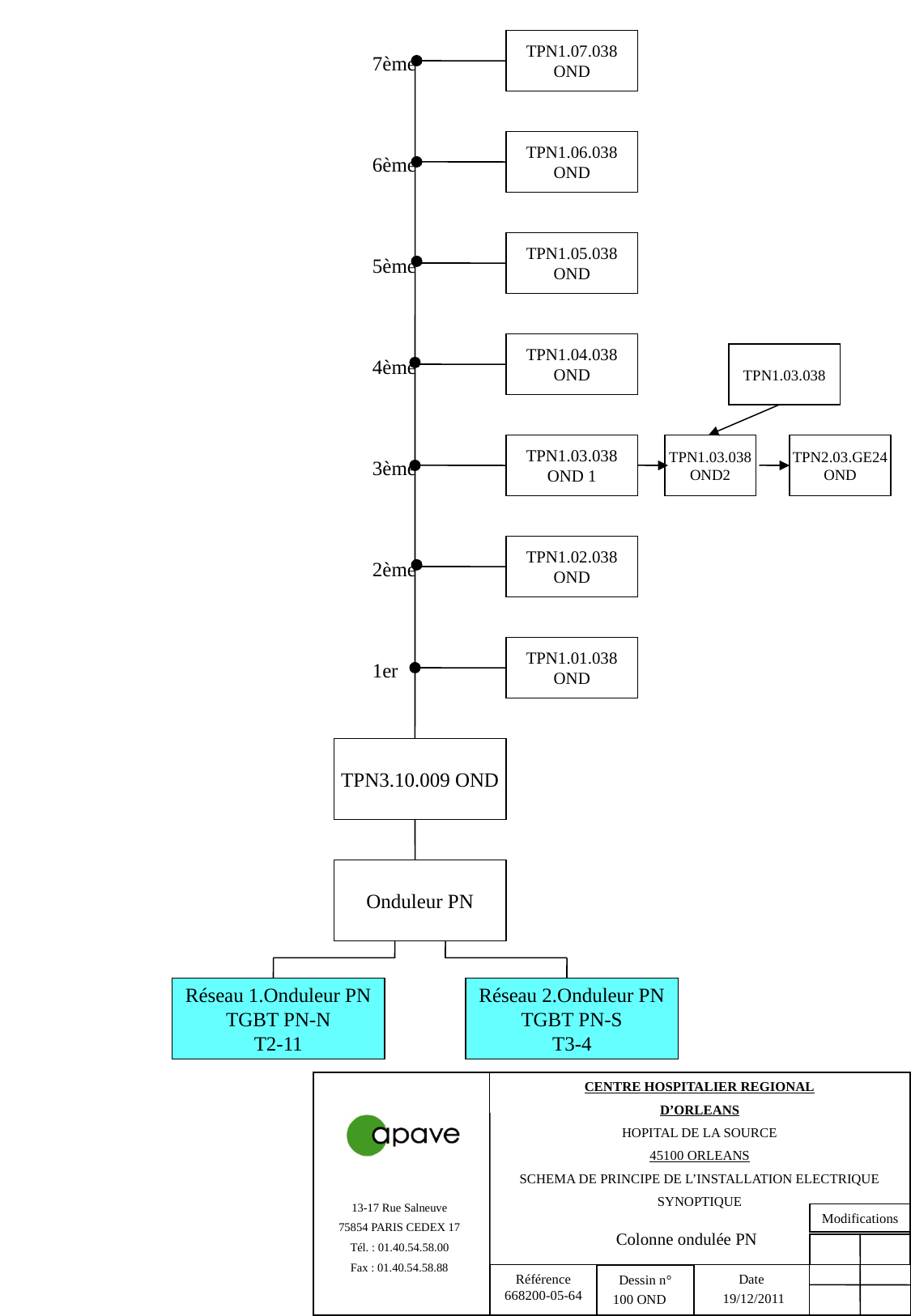

TPN1.07.038
OND
7ème

TPN1.06.038
OND
6ème

TPN1.05.038
OND
5ème

TPN1.04.038
OND
TPN1.03.038
4ème

TPN1.03.038
OND 1
TPN1.03.038
OND2
TPN2.03.GE24
OND
3ème

TPN1.02.038
OND
2ème

TPN1.01.038
OND
1er

TPN3.10.009 OND

Onduleur PN

Réseau 1.Onduleur PN
TGBT PN-N
T2-11
Réseau 2.Onduleur PN
TGBT PN-S
T3-4
Colonne ondulée PN
19/12/2011
100 OND